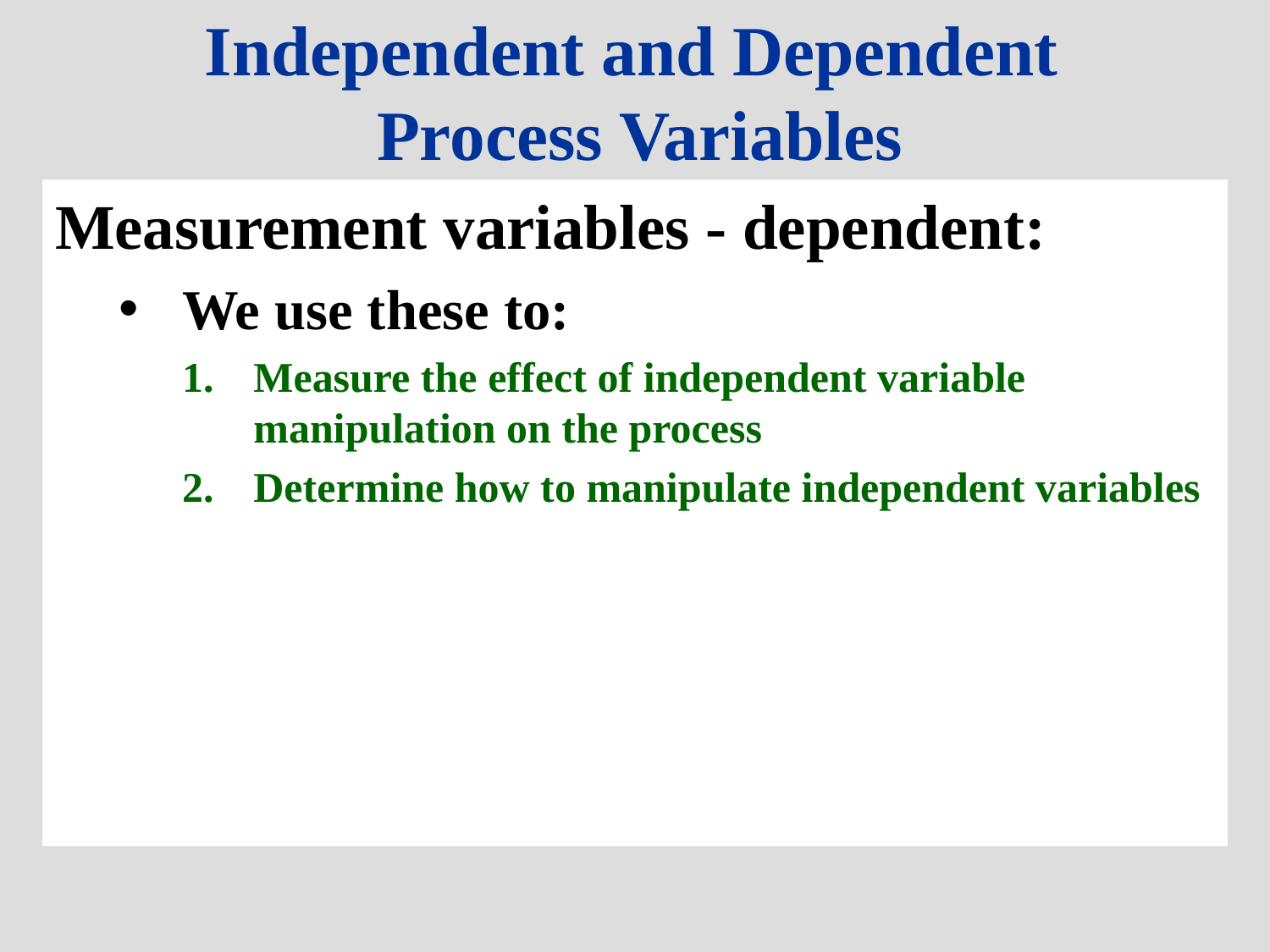

# Independent and Dependent Process Variables
Measurement variables - dependent:
We use these to:
Measure the effect of independent variable manipulation on the process
Determine how to manipulate independent variables